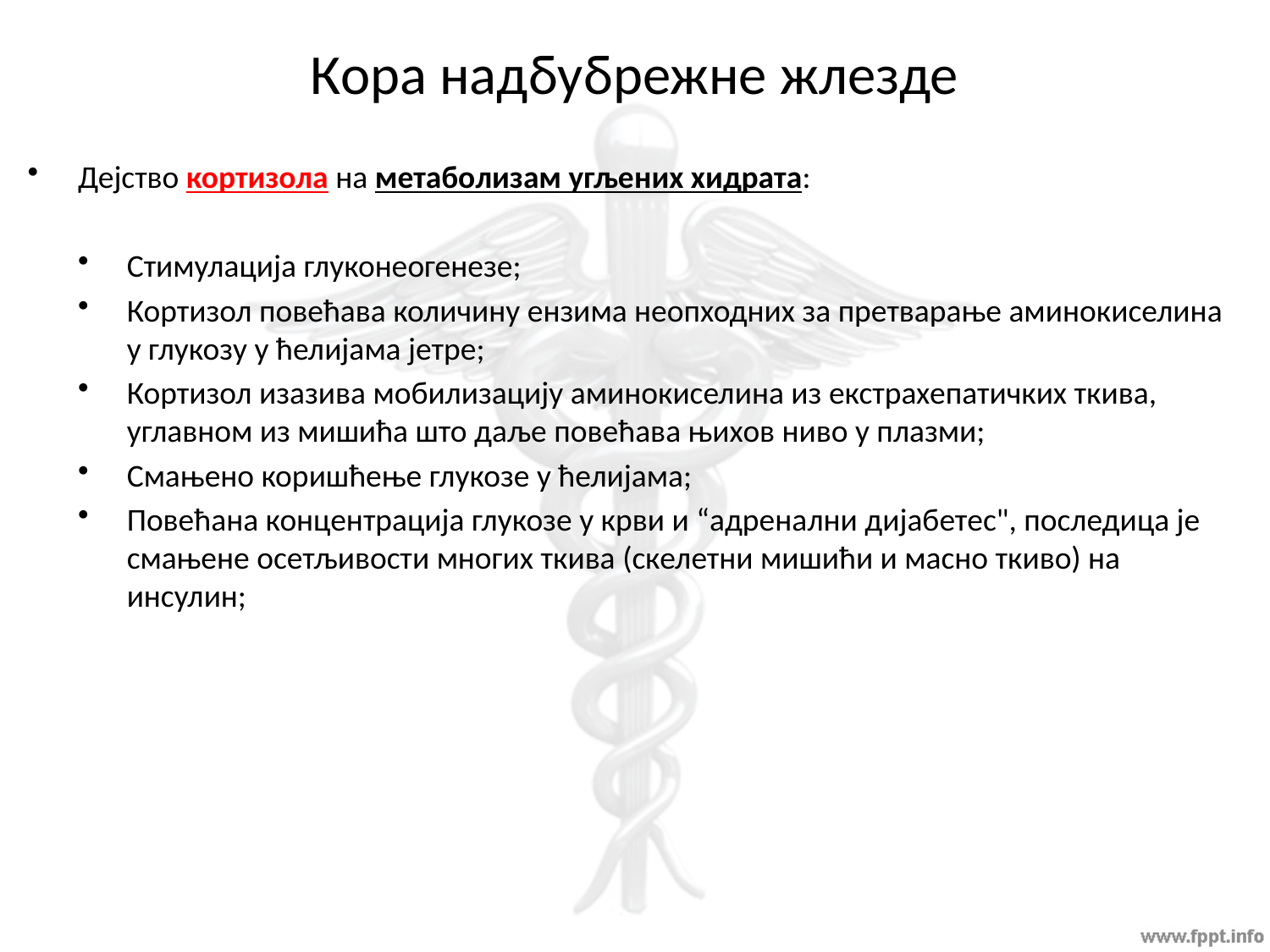

# Кора надбубрежне жлезде

Дејство кортизола на метаболизам угљених хидрата:

Стимулација глуконеогенезе;
Кортизол повећава количину ензима неопходних за претварање аминокиселина у глукозу у ћелијама јетре;
Кортизол изазива мобилизацију аминокиселина из екстрахепатичких ткива, углавном из мишића што даље повећава њихов ниво у плазми;
Смањено коришћење глукозе у ћелијама;
Повећана концентрација глукозе у крви и “адренални дијабетес", последица је смањене осетљивости многих ткива (скелетни мишићи и масно ткиво) на инсулин;